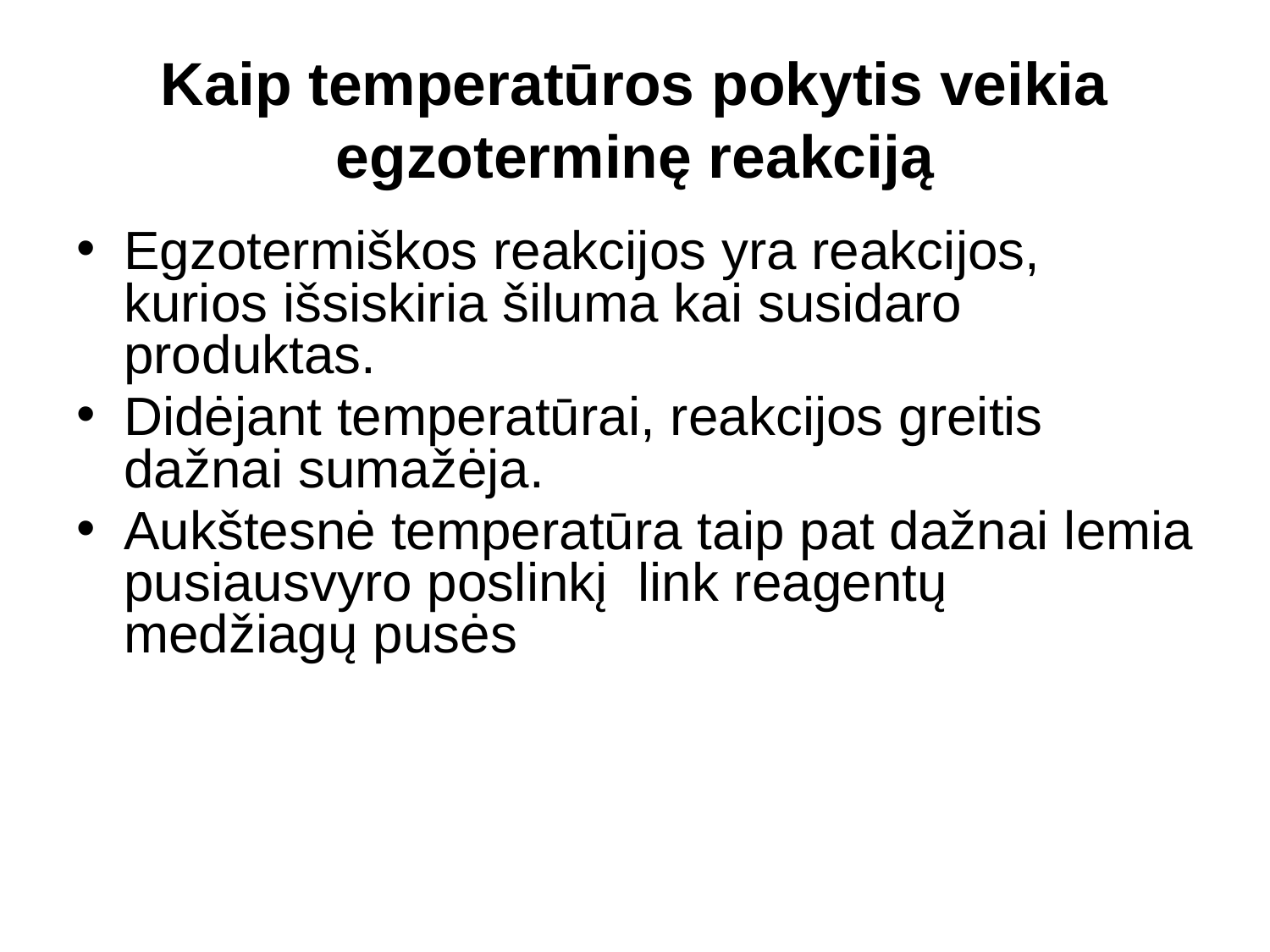

# Kaip temperatūros pokytis veikia egzoterminę reakciją
Egzotermiškos reakcijos yra reakcijos, kurios išsiskiria šiluma kai susidaro produktas.
Didėjant temperatūrai, reakcijos greitis dažnai sumažėja.
Aukštesnė temperatūra taip pat dažnai lemia pusiausvyro poslinkį  link reagentų medžiagų pusės